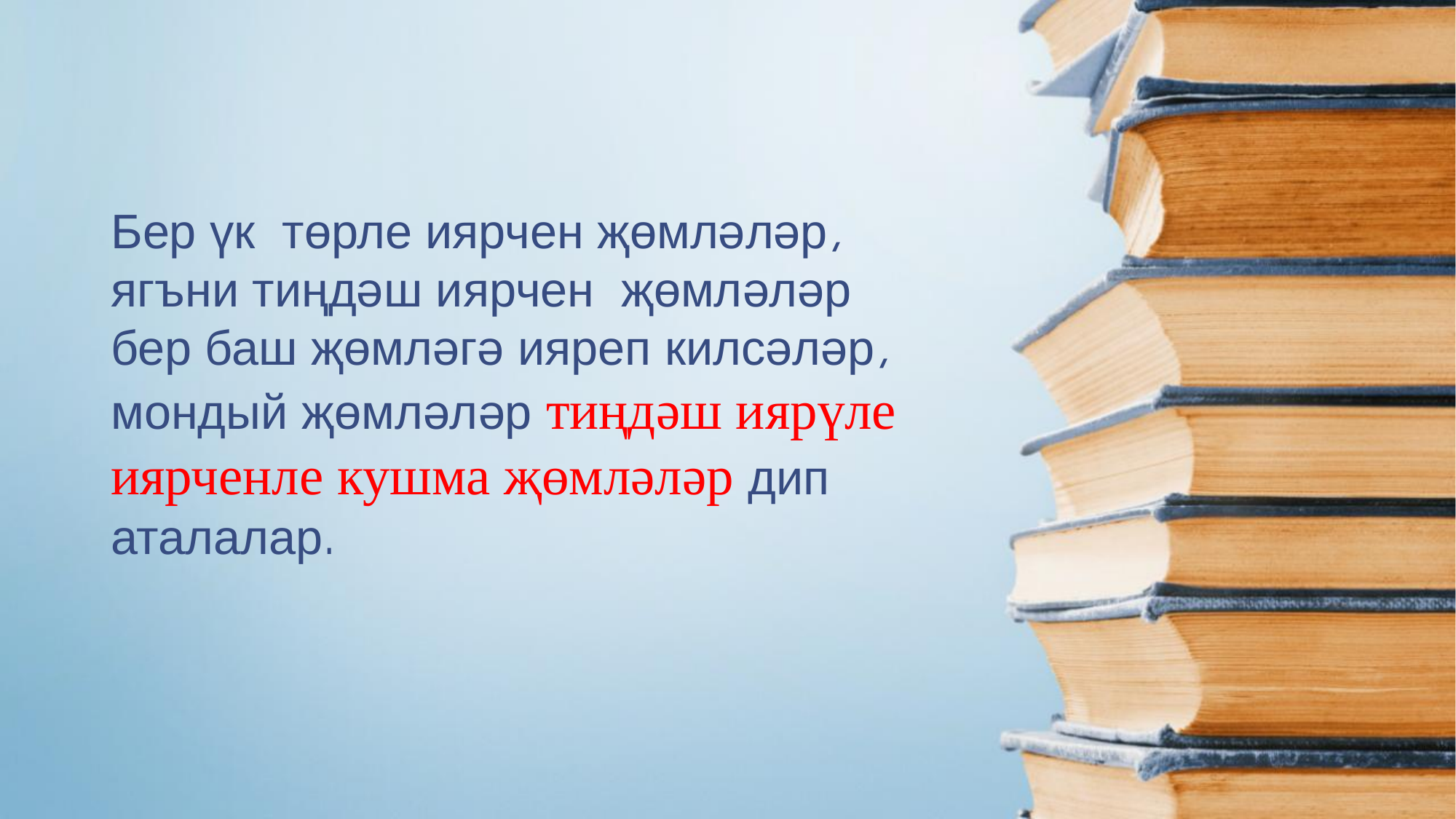

Бер үк  төрле иярчен җөмләләр,
ягъни тиңдәш иярчен  җөмләләр
бер баш җөмләгә ияреп килсәләр, мондый җөмләләр тиңдәш иярүле иярченле кушма җөмләләр дип аталалар.